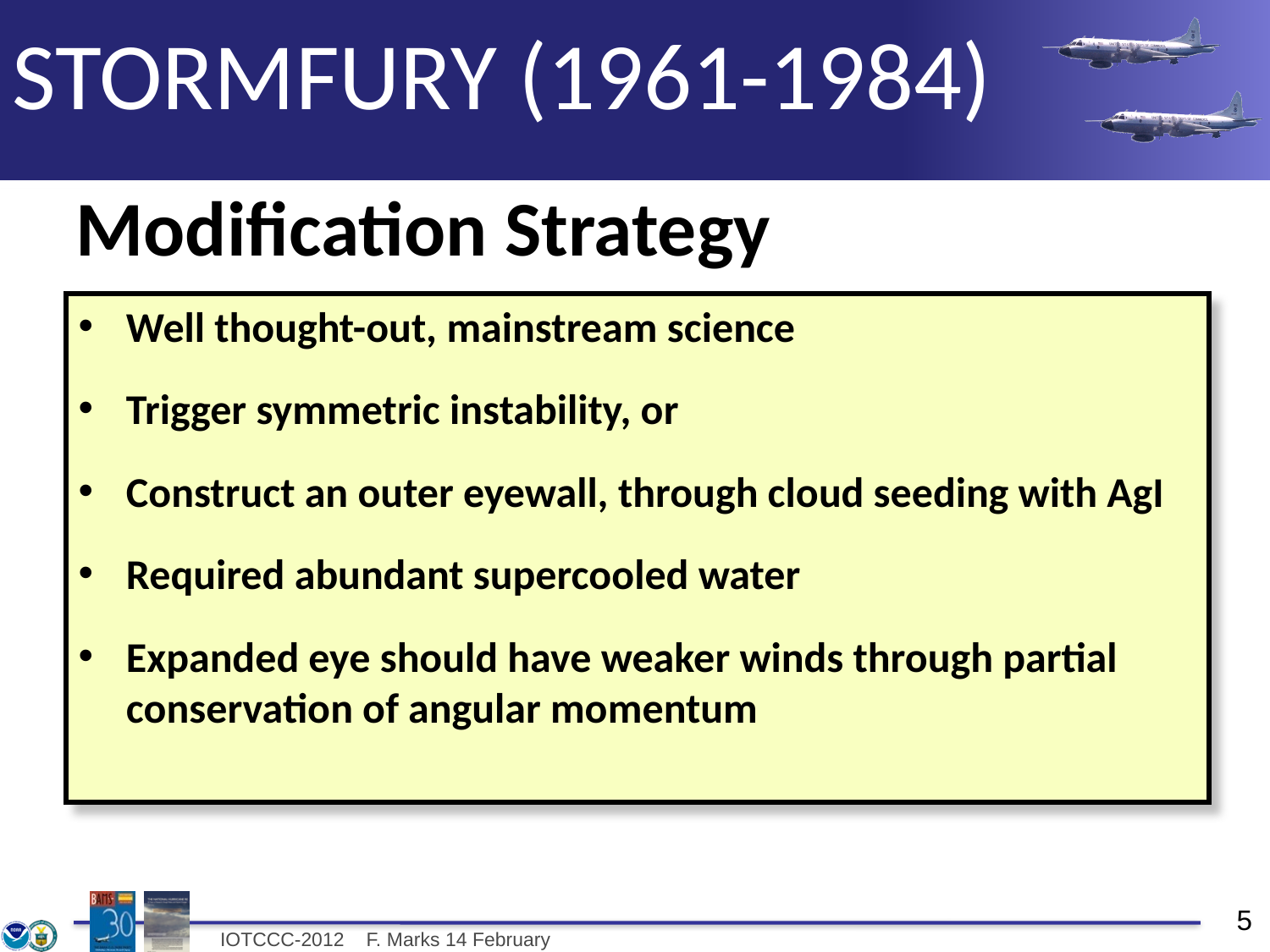

STORMFURY (1961-1984)
Modification Strategy
Well thought-out, mainstream science
Trigger symmetric instability, or
Construct an outer eyewall, through cloud seeding with AgI
Required abundant supercooled water
Expanded eye should have weaker winds through partial conservation of angular momentum

IOTCCC-2012    F. Marks 14 February 2012